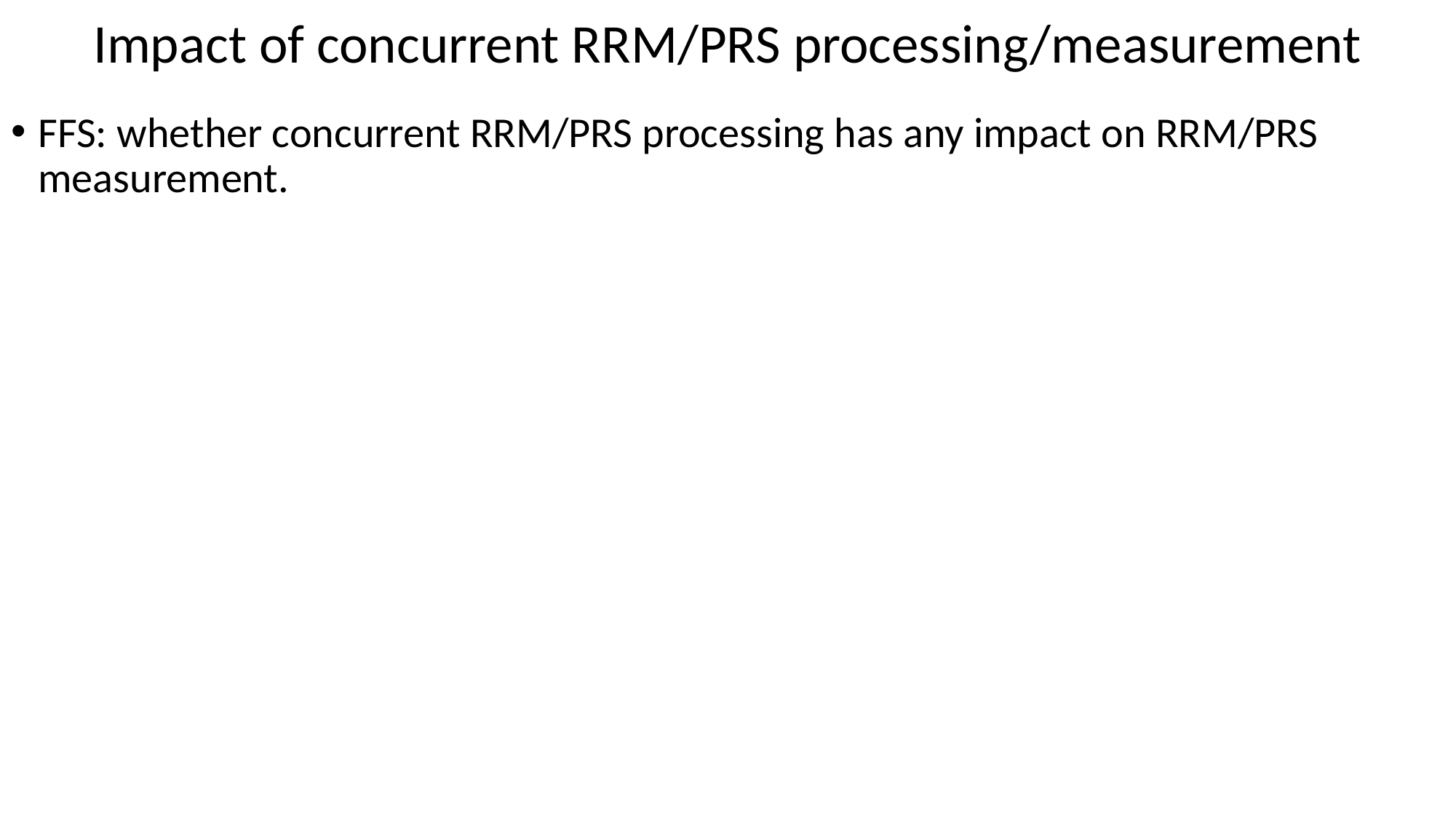

# Impact of concurrent RRM/PRS processing/measurement
FFS: whether concurrent RRM/PRS processing has any impact on RRM/PRS measurement.